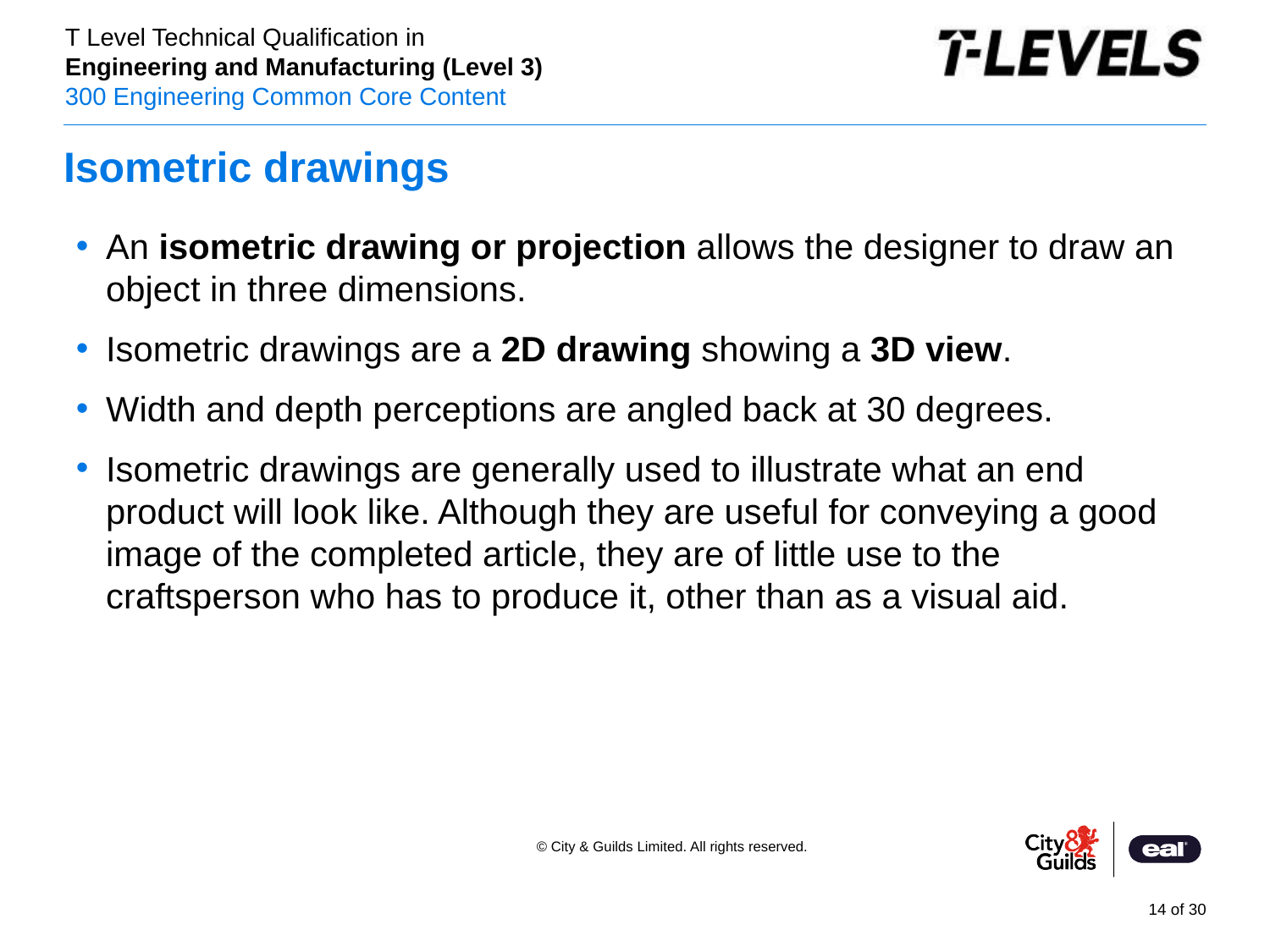

# Isometric drawings
An isometric drawing or projection allows the designer to draw an object in three dimensions.
Isometric drawings are a 2D drawing showing a 3D view.
Width and depth perceptions are angled back at 30 degrees.
Isometric drawings are generally used to illustrate what an end product will look like. Although they are useful for conveying a good image of the completed article, they are of little use to the craftsperson who has to produce it, other than as a visual aid.